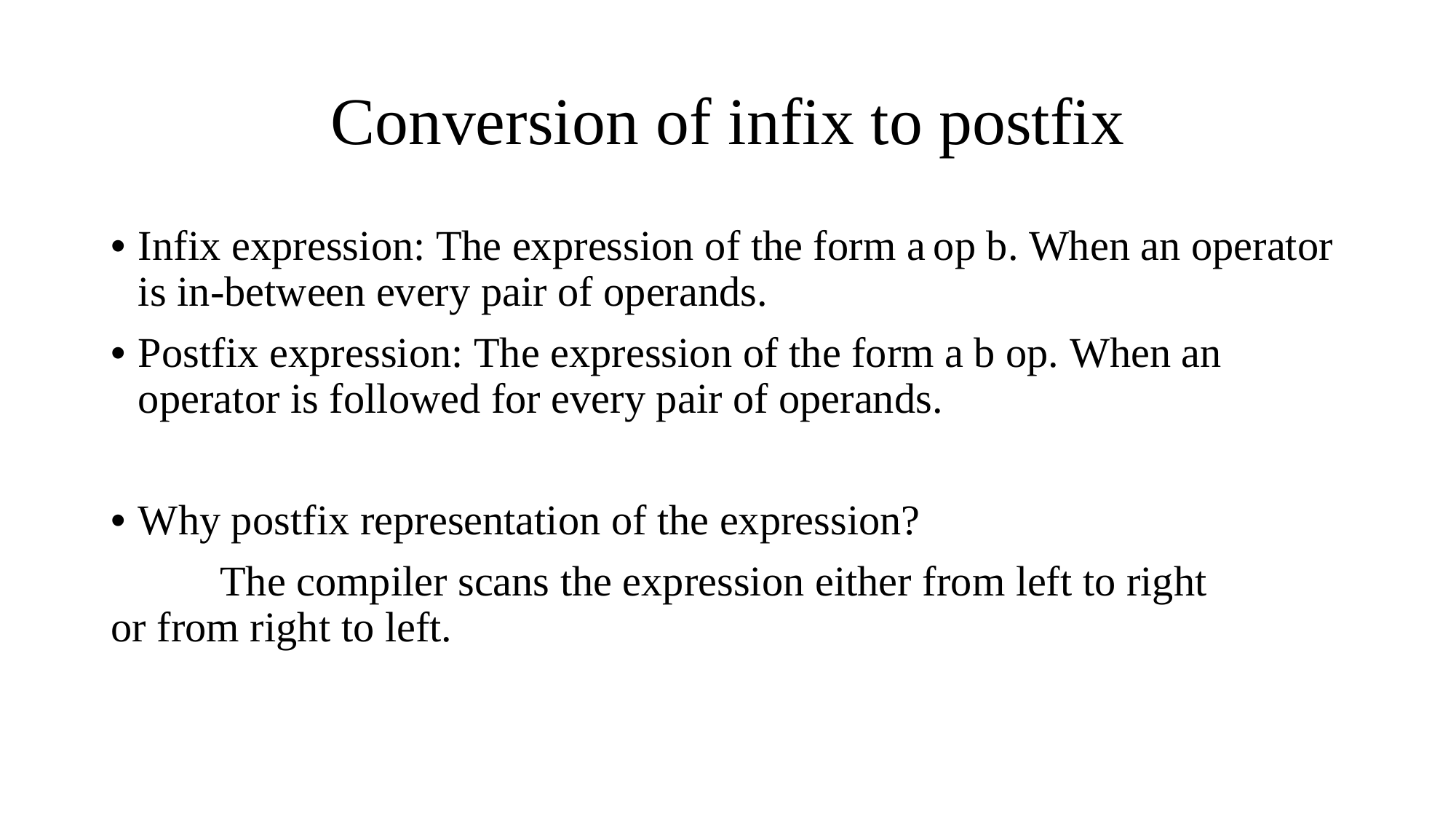

Conversion of infix to
postfix
• Infix expression: The expression of the form a
is in-between every pair of operands.
op b. When an operator
• Postfix expression: The expression of the form a b op. When an
operator is followed for every pair of operands.
• Why postfix representation of the expression?
The compiler scans the expression either from left to right or from right to left.